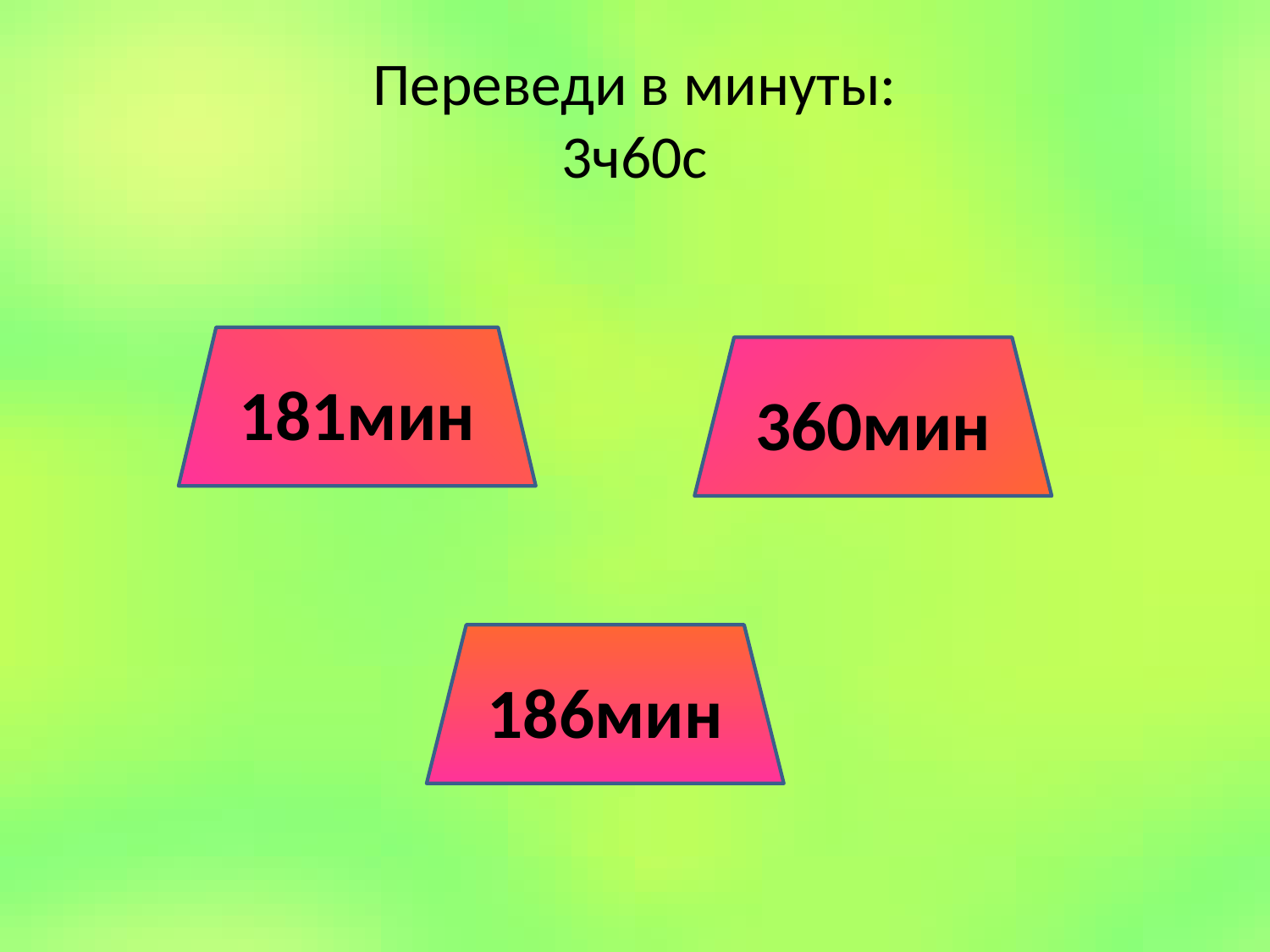

# Переведи в минуты: 3ч60с
181мин
360мин
186мин